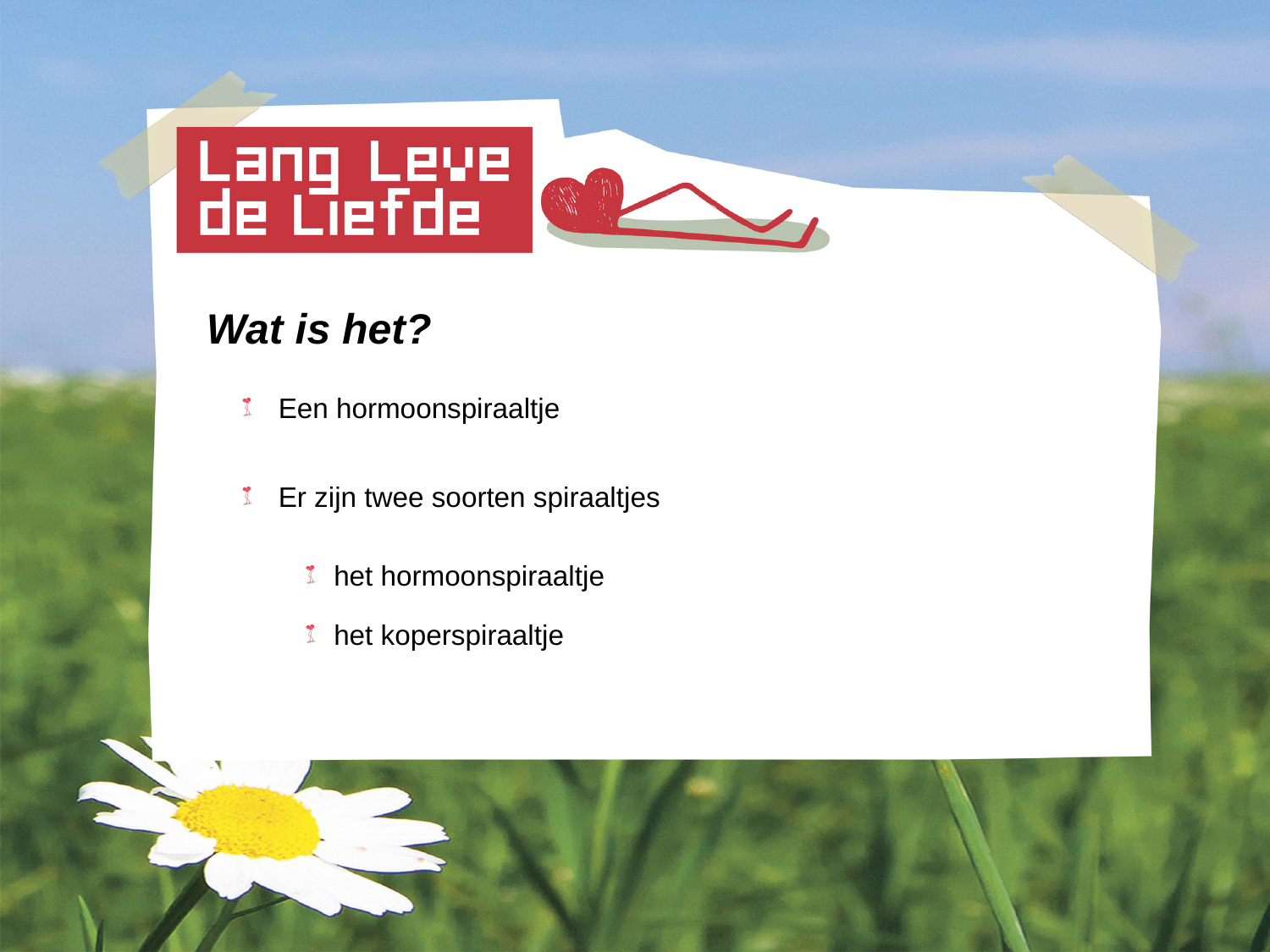

Wat is het?

Een hormoonspiraaltje

Er zijn twee soorten spiraaltjes

het hormoonspiraaltje

het koperspiraaltje